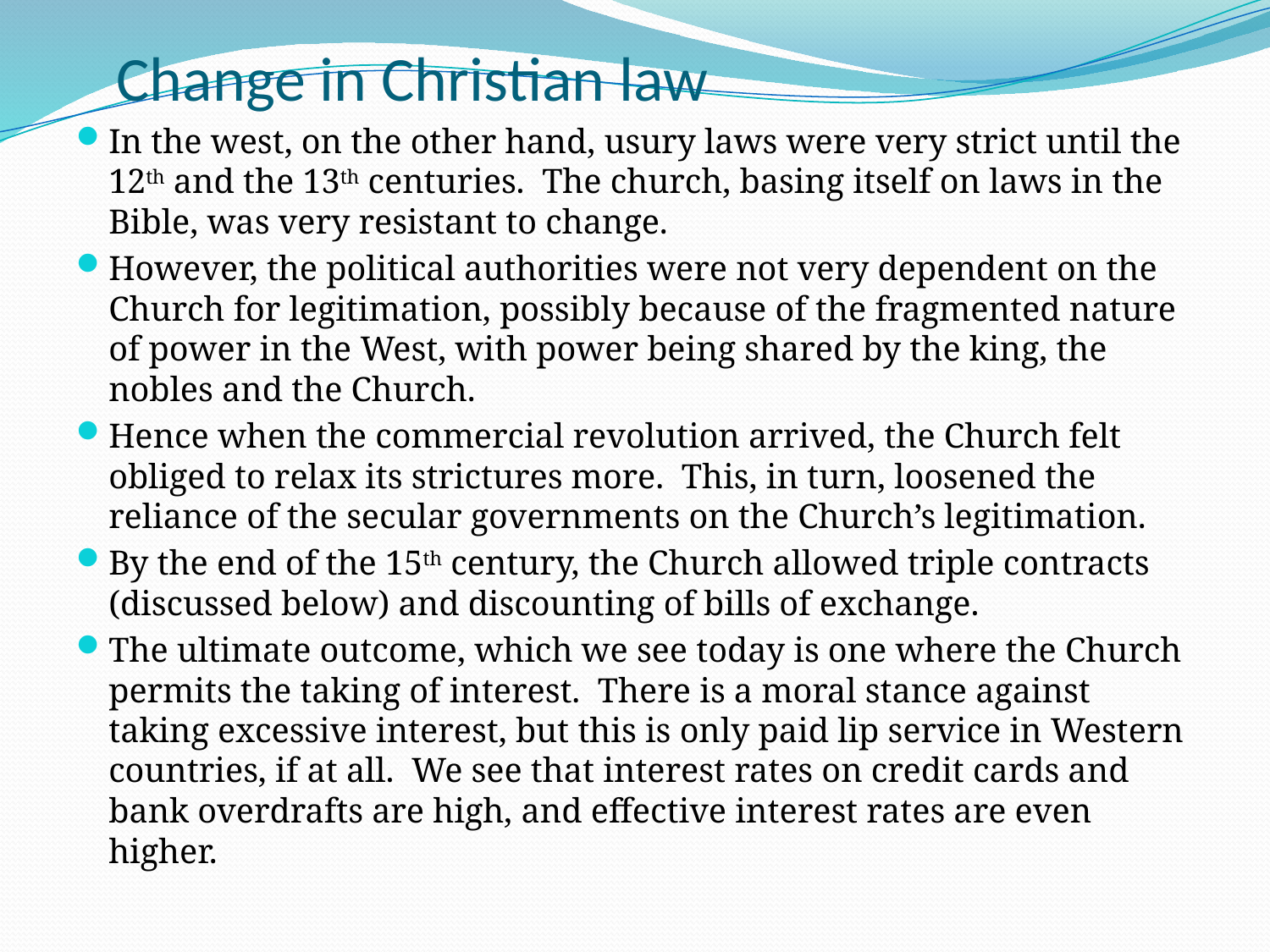

# Change in Christian law
In the west, on the other hand, usury laws were very strict until the 12th and the 13th centuries.  The church, basing itself on laws in the Bible, was very resistant to change.
However, the political authorities were not very dependent on the Church for legitimation, possibly because of the fragmented nature of power in the West, with power being shared by the king, the nobles and the Church.
Hence when the commercial revolution arrived, the Church felt obliged to relax its strictures more.  This, in turn, loosened the reliance of the secular governments on the Church’s legitimation.
By the end of the 15th century, the Church allowed triple contracts (discussed below) and discounting of bills of exchange.
The ultimate outcome, which we see today is one where the Church permits the taking of interest.  There is a moral stance against taking excessive interest, but this is only paid lip service in Western countries, if at all.  We see that interest rates on credit cards and bank overdrafts are high, and effective interest rates are even higher.